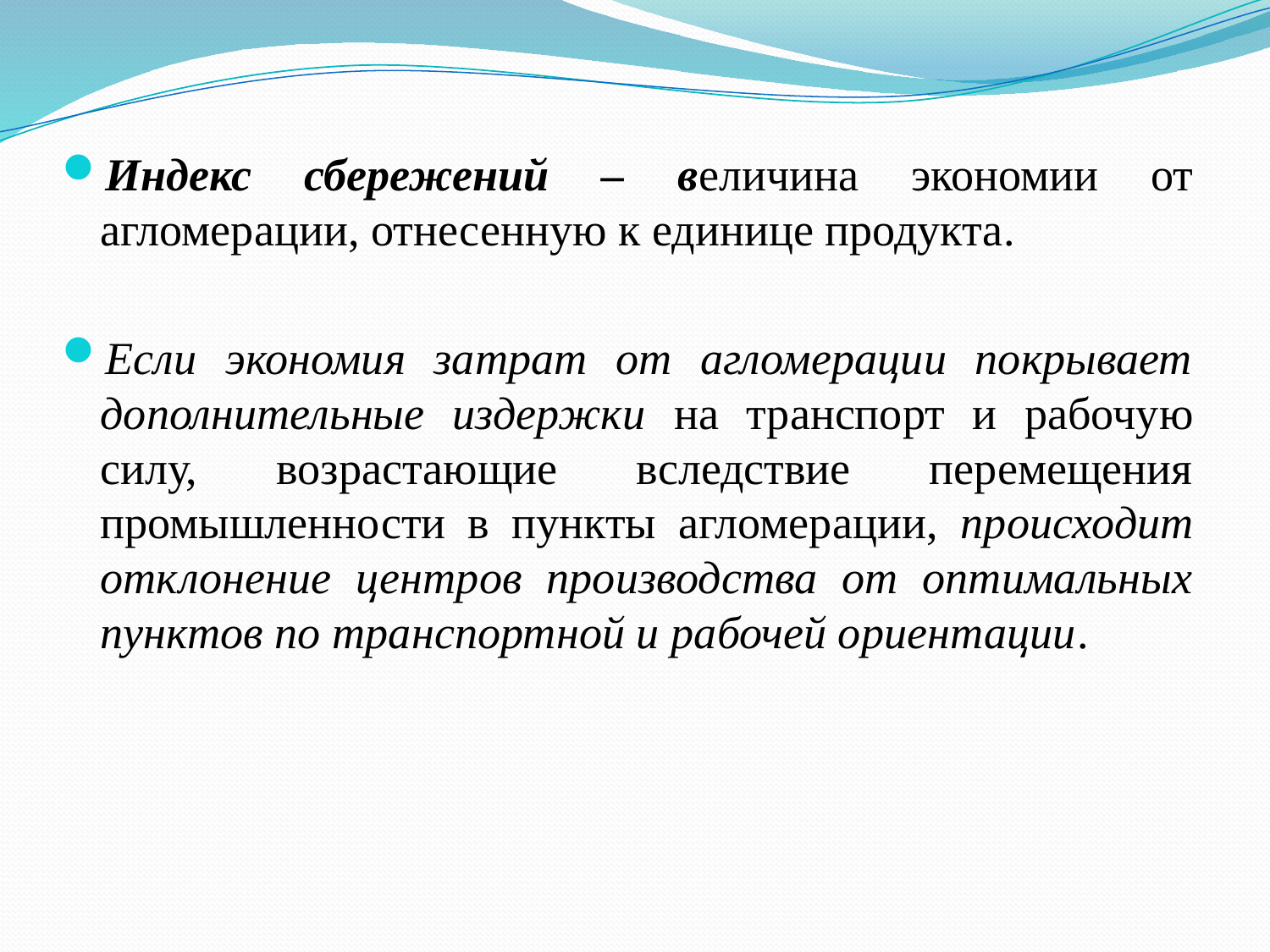

Индекс сбережений – величина экономии от агломерации, отнесенную к единице продукта.

Если экономия затрат от агломерации покрывает дополнительные издержки на транспорт и рабочую силу, возрастающие вследствие перемещения промышленности в пункты агломерации, происходит отклонение центров производства от оптимальных пунктов по транспортной и рабочей ориентации.